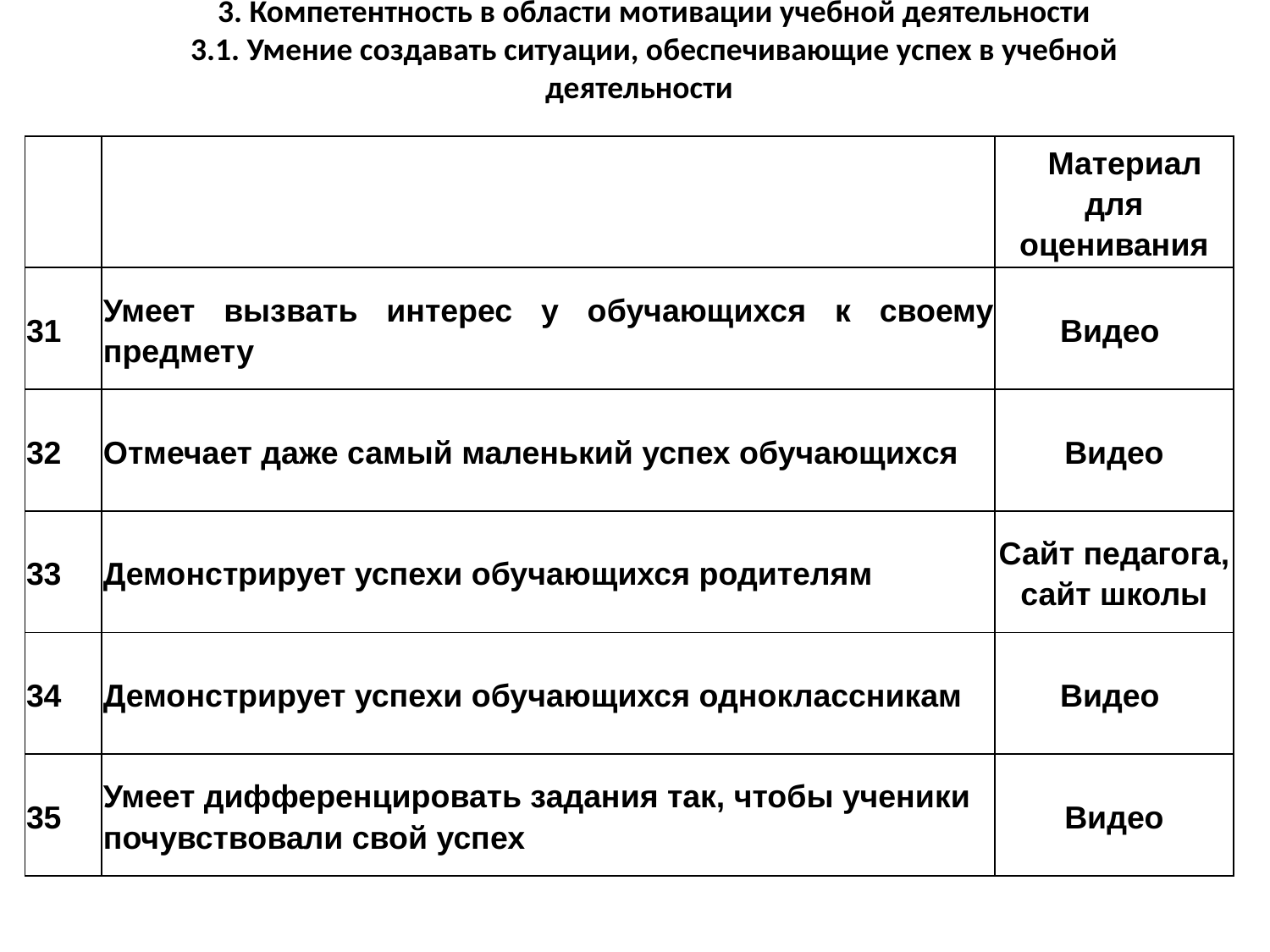

3. Компетентность в области мотивации учебной деятельности
3.1. Умение создавать ситуации, обеспечивающие успех в учебной деятельности
|  |  | Материал для оценивания |
| --- | --- | --- |
| 31 | Умеет вызвать интерес у обучающихся к своему предмету | Видео |
| 32 | Отмечает даже самый маленький успех обучающихся | Видео |
| 33 | Демонстрирует успехи обучающихся родителям | Сайт педагога, сайт школы |
| 34 | Демонстрирует успехи обучающихся одноклассникам | Видео |
| 35 | Умеет дифференцировать задания так, чтобы ученики почувствовали свой успех | Видео |